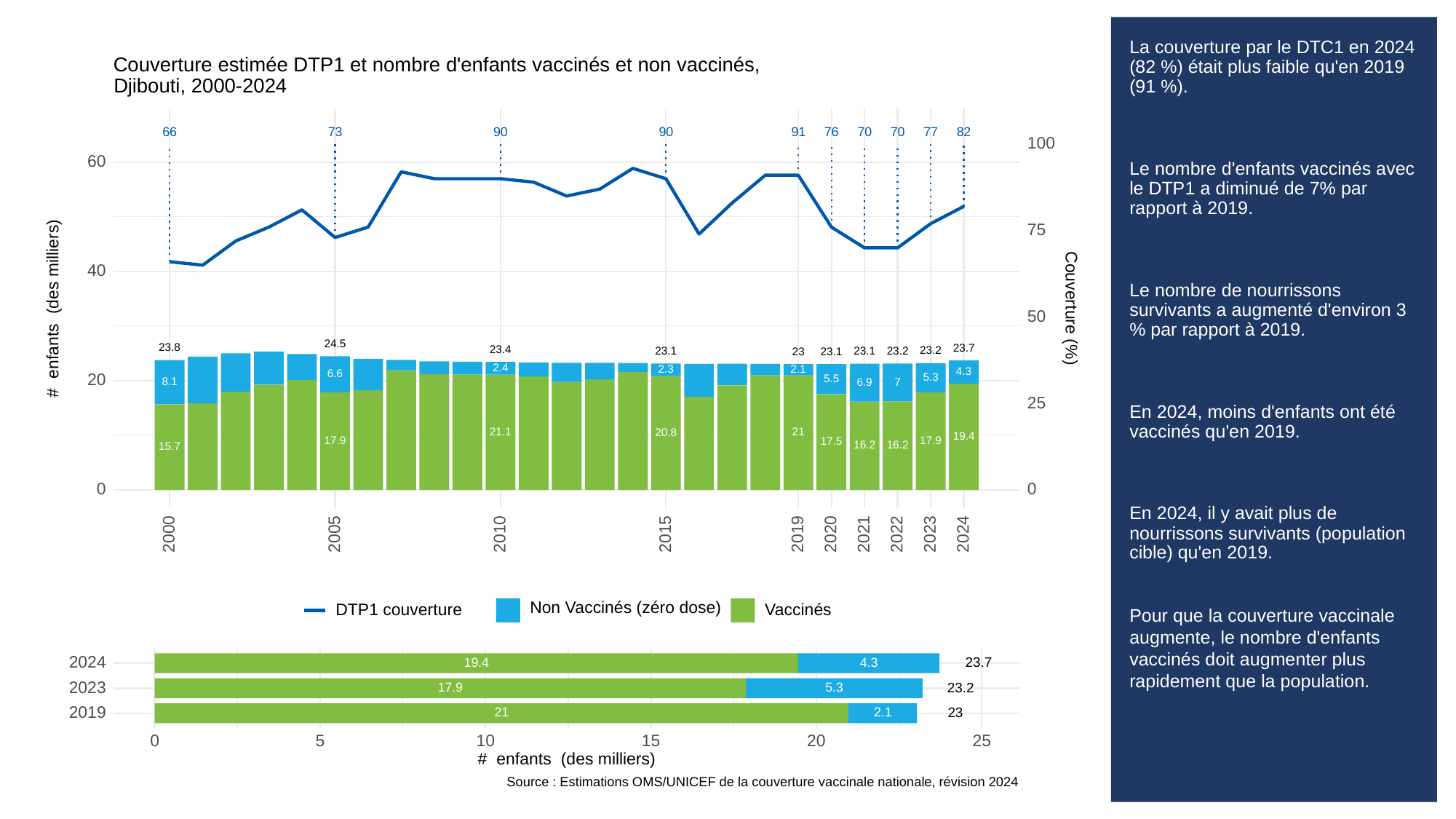

# La couverture par le DTC1 en 2024 (82 %) était plus faible qu'en 2019 (91 %).

Le nombre d'enfants vaccinés avec le DTP1 a diminué de 7% par rapport à 2019.

Le nombre de nourrissons survivants a augmenté d'environ 3 % par rapport à 2019.

En 2024, moins d'enfants ont été vaccinés qu'en 2019.

En 2024, il y avait plus de nourrissons survivants (population cible) qu'en 2019.

Pour que la couverture vaccinale augmente, le nombre d'enfants vaccinés doit augmenter plus rapidement que la population.

Couverture estimée DTP1 et nombre d'enfants vaccinés et non vaccinés,
Djibouti, 2000-2024

73
66
90
90
91
76
70
70
82
77
100

60

75
40

#  enfants  (des milliers)
Couverture (%)
50

24.5
23.8
23.7
23.4
23.2
23.2
23.1
23.1
23.1
23

2.4
2.3
2.1
4.3
6.6

5.3

20

5.5

8.1
6.9
7

25

21.1
21
20.8
19.4

17.9
17.9
17.5
16.2
16.2
15.7
0
0

2023
2000
2005
2010
2015
2019
2020
2021
2022
2024

Non Vaccinés (zéro dose)
Vaccinés
DTP1 couverture

2024
23.7
4.3
19.4

2023
23.2
5.3
17.9

2019
23
21
2.1

0
10
15
20
25
5
#  enfants  (des milliers)
Source : Estimations OMS/UNICEF de la couverture vaccinale nationale, révision 2024